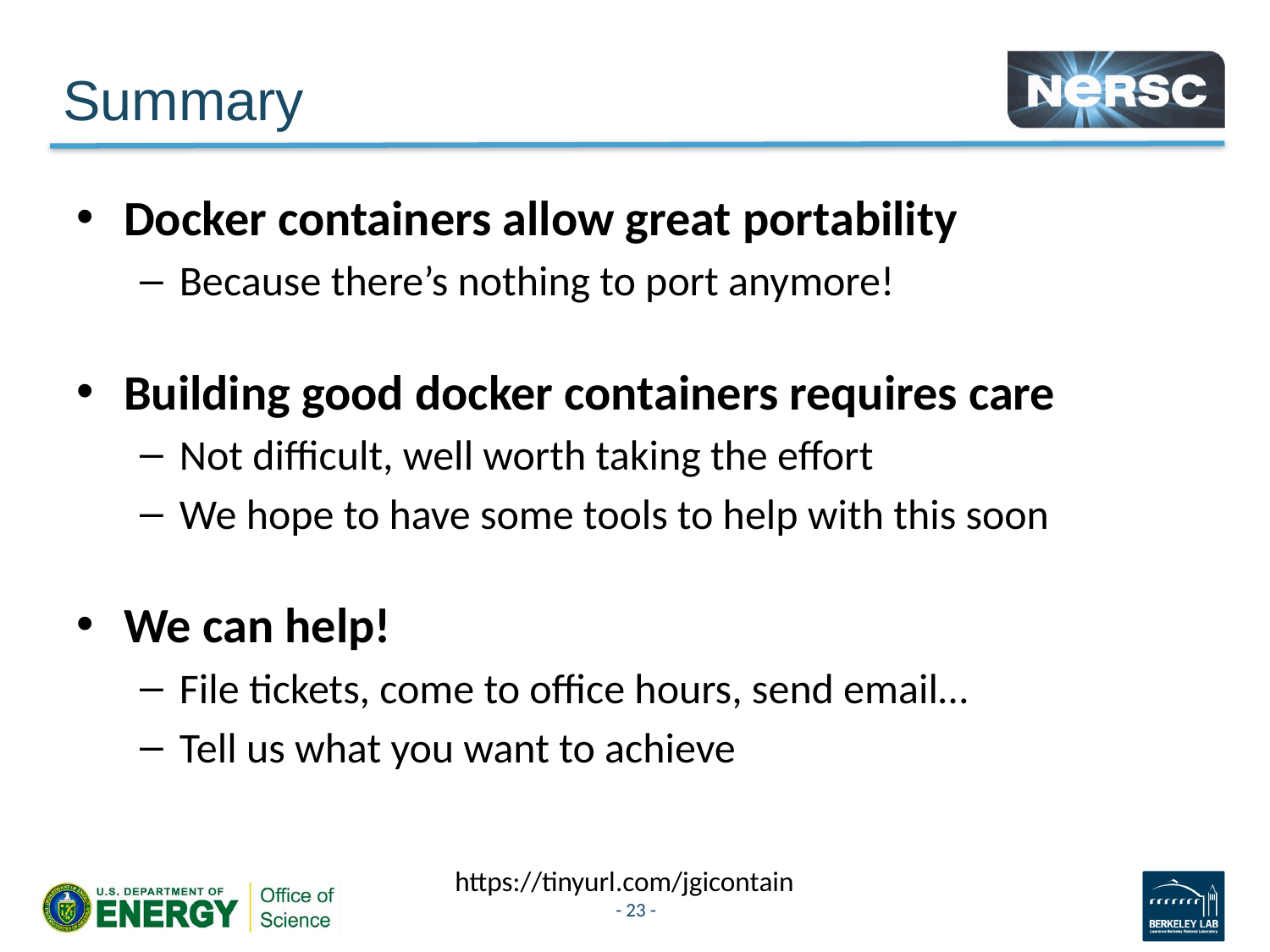

# Summary
Docker containers allow great portability
Because there’s nothing to port anymore!

Building good docker containers requires care
Not difficult, well worth taking the effort
We hope to have some tools to help with this soon

We can help!
File tickets, come to office hours, send email…
Tell us what you want to achieve
https://tinyurl.com/jgicontain
- 23 -